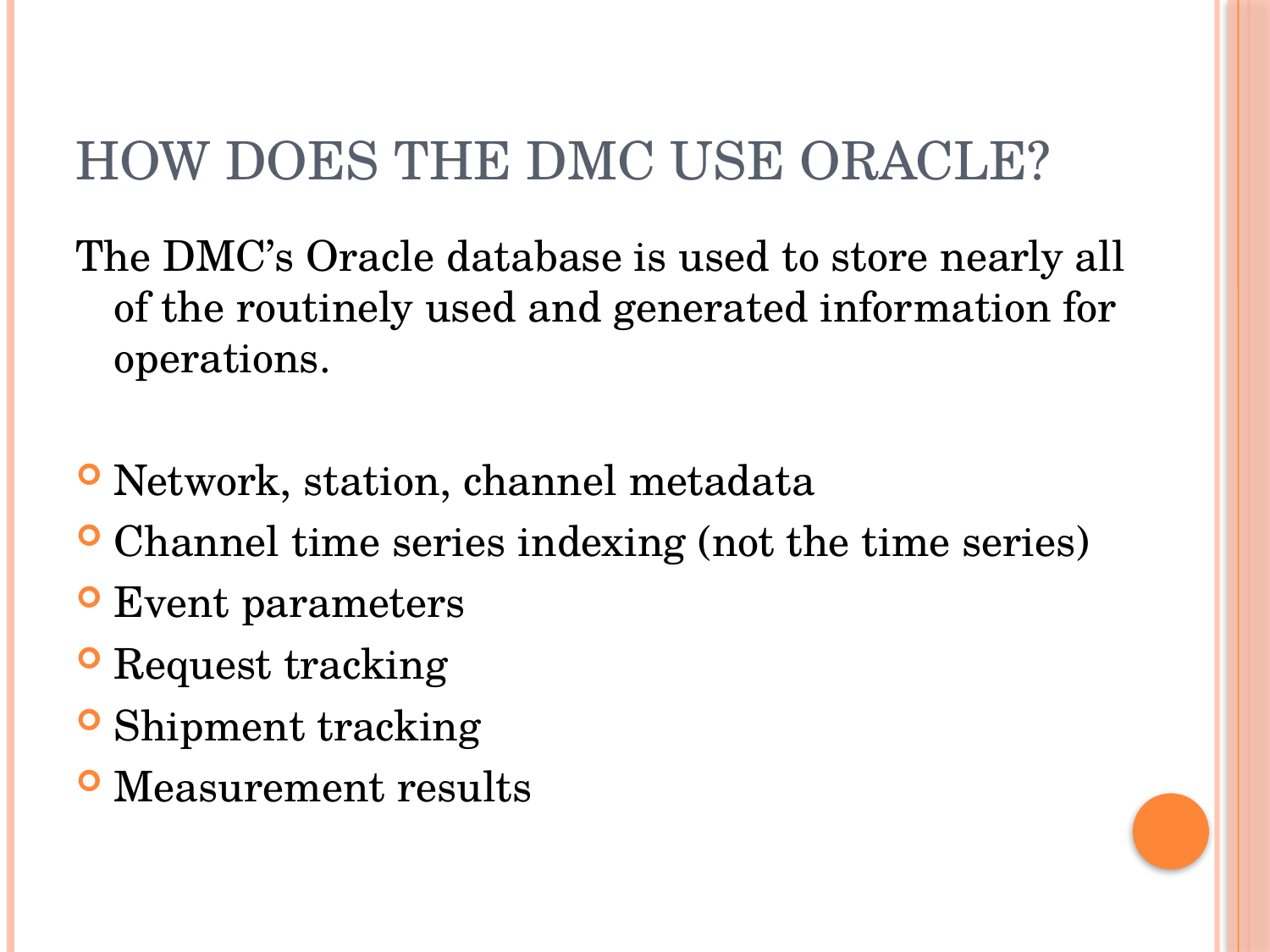

# How does the DMC use Oracle?
The DMC’s Oracle database is used to store nearly all of the routinely used and generated information for operations.

Network, station, channel metadata
Channel time series indexing (not the time series)
Event parameters
Request tracking
Shipment tracking
Measurement results